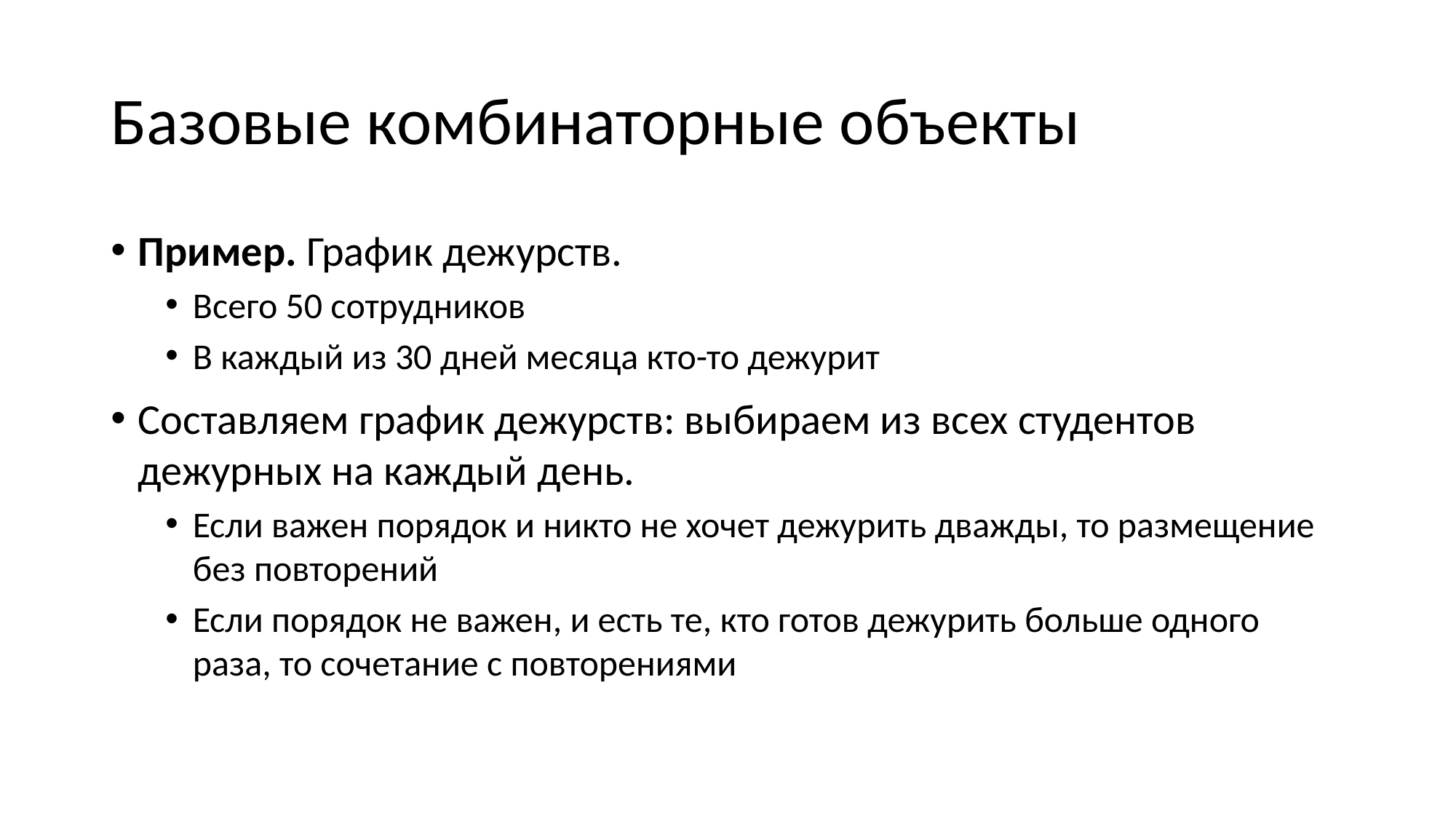

# Базовые комбинаторные объекты
Пример. График дежурств.
Всего 50 сотрудников
В каждый из 30 дней месяца кто-то дежурит
Составляем график дежурств: выбираем из всех студентов дежурных на каждый день.
Если важен порядок и никто не хочет дежурить дважды, то размещение без повторений
Если порядок не важен, и есть те, кто готов дежурить больше одного раза, то сочетание с повторениями